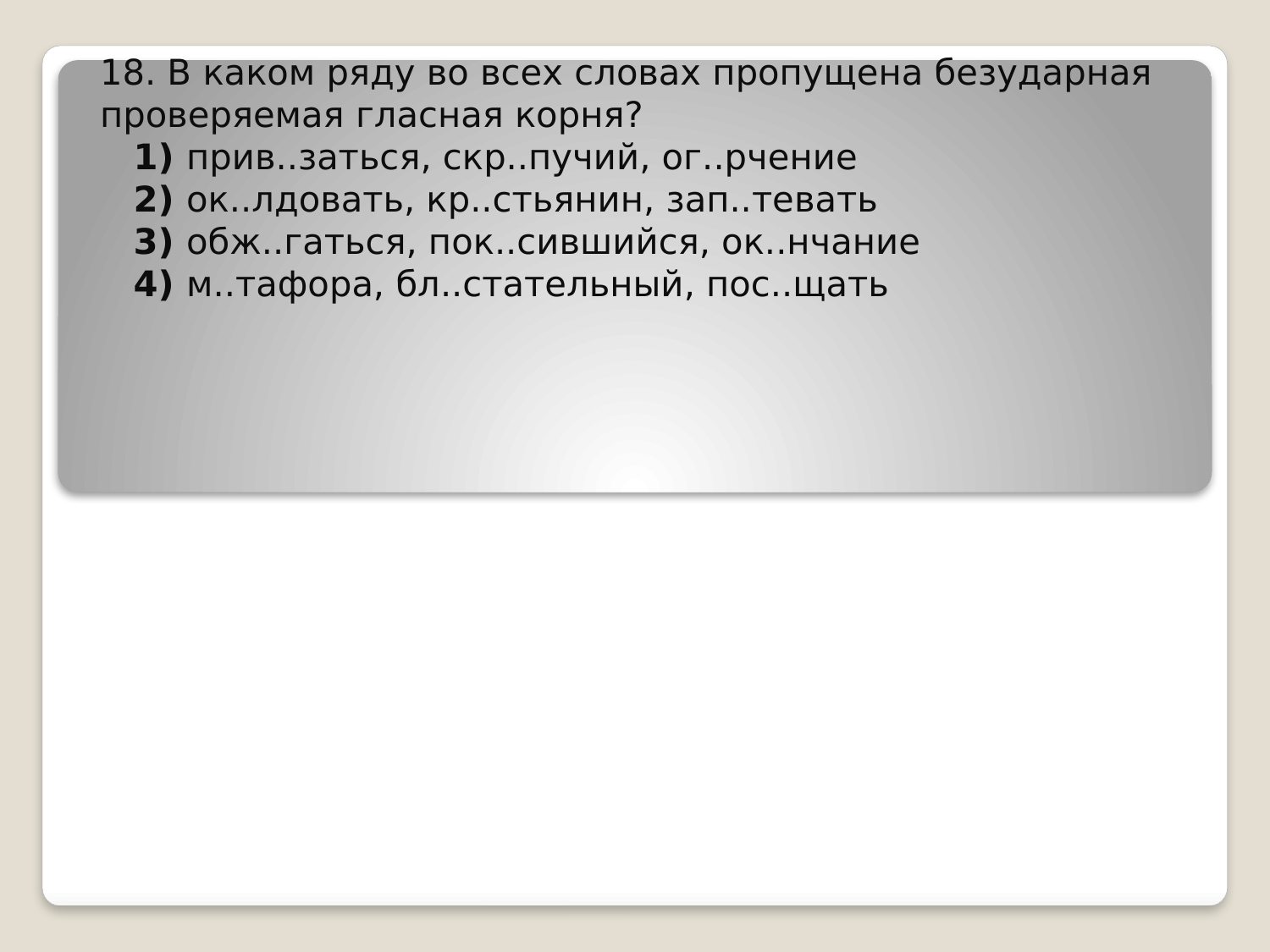

18. В каком ряду во всех словах пропущена безударная проверяемая гласная корня?
   1) прив..заться, скр..пучий, ог..рчение
   2) ок..лдовать, кр..стьянин, зап..тевать
   3) обж..гаться, пок..сившийся, ок..нчание
   4) м..тафора, бл..стательный, пос..щать